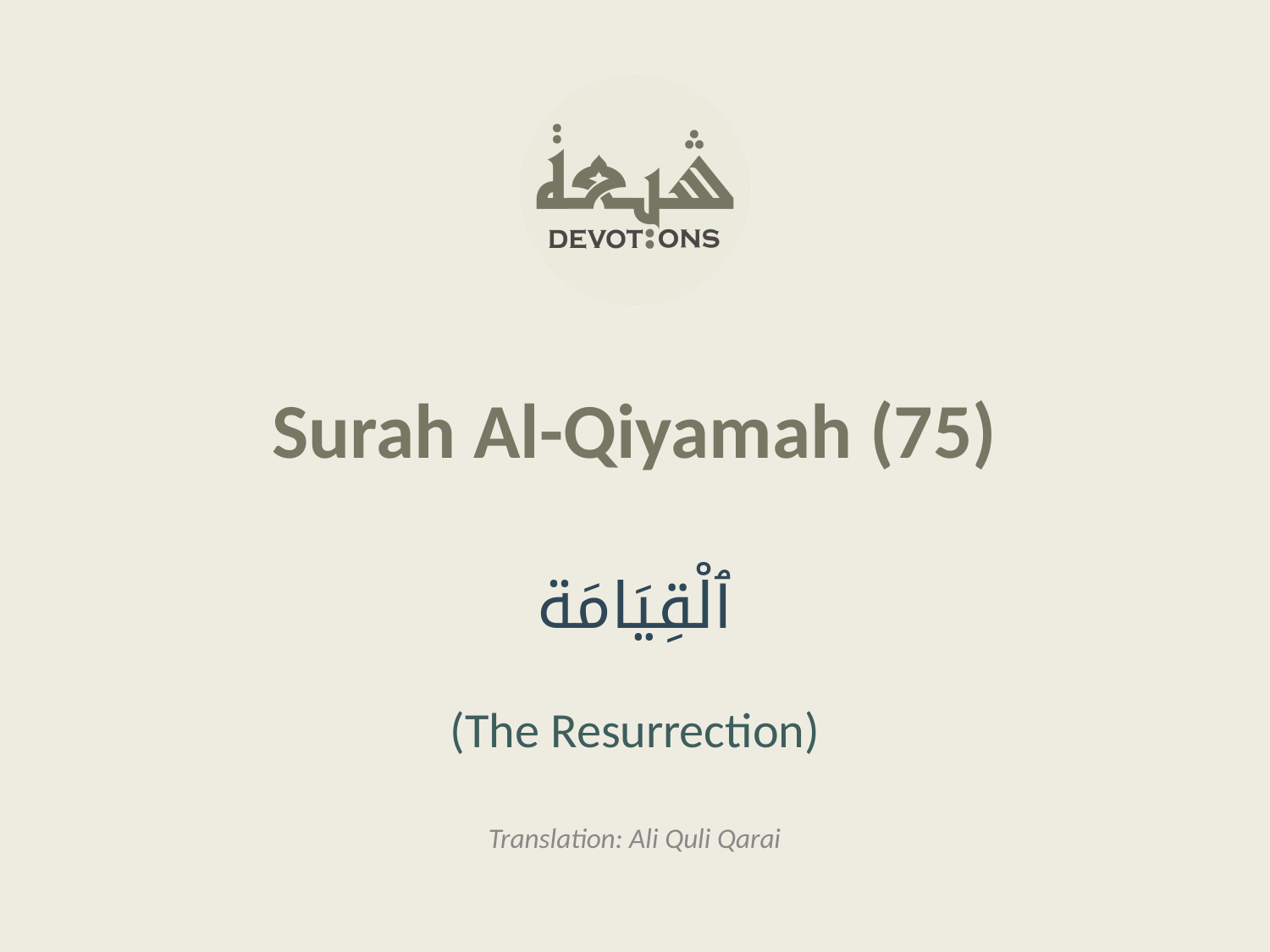

Surah Al-Qiyamah (75)
ٱلْقِيَامَة
(The Resurrection)
Translation: Ali Quli Qarai